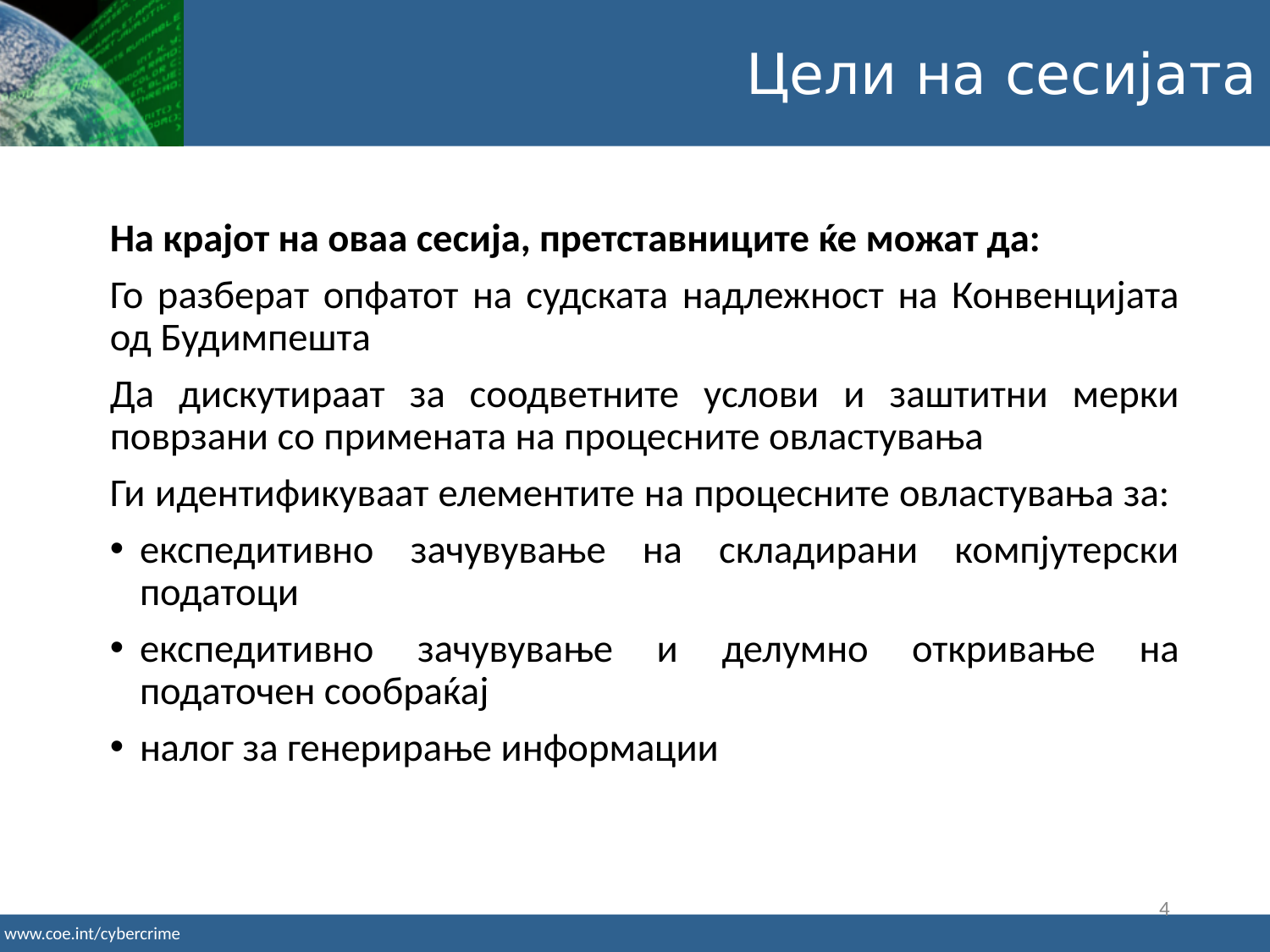

Цели на сесијата

На крајот на оваа сесија, претставниците ќе можат да:
Го разберат опфатот на судската надлежност на Конвенцијата од Будимпешта
Да дискутираат за соодветните услови и заштитни мерки поврзани со примената на процесните овластувања
Ги идентификуваат елементите на процесните овластувања за:
експедитивно зачувување на складирани компјутерски податоци
експедитивно зачувување и делумно откривање на податочен сообраќај
налог за генерирање информации

4